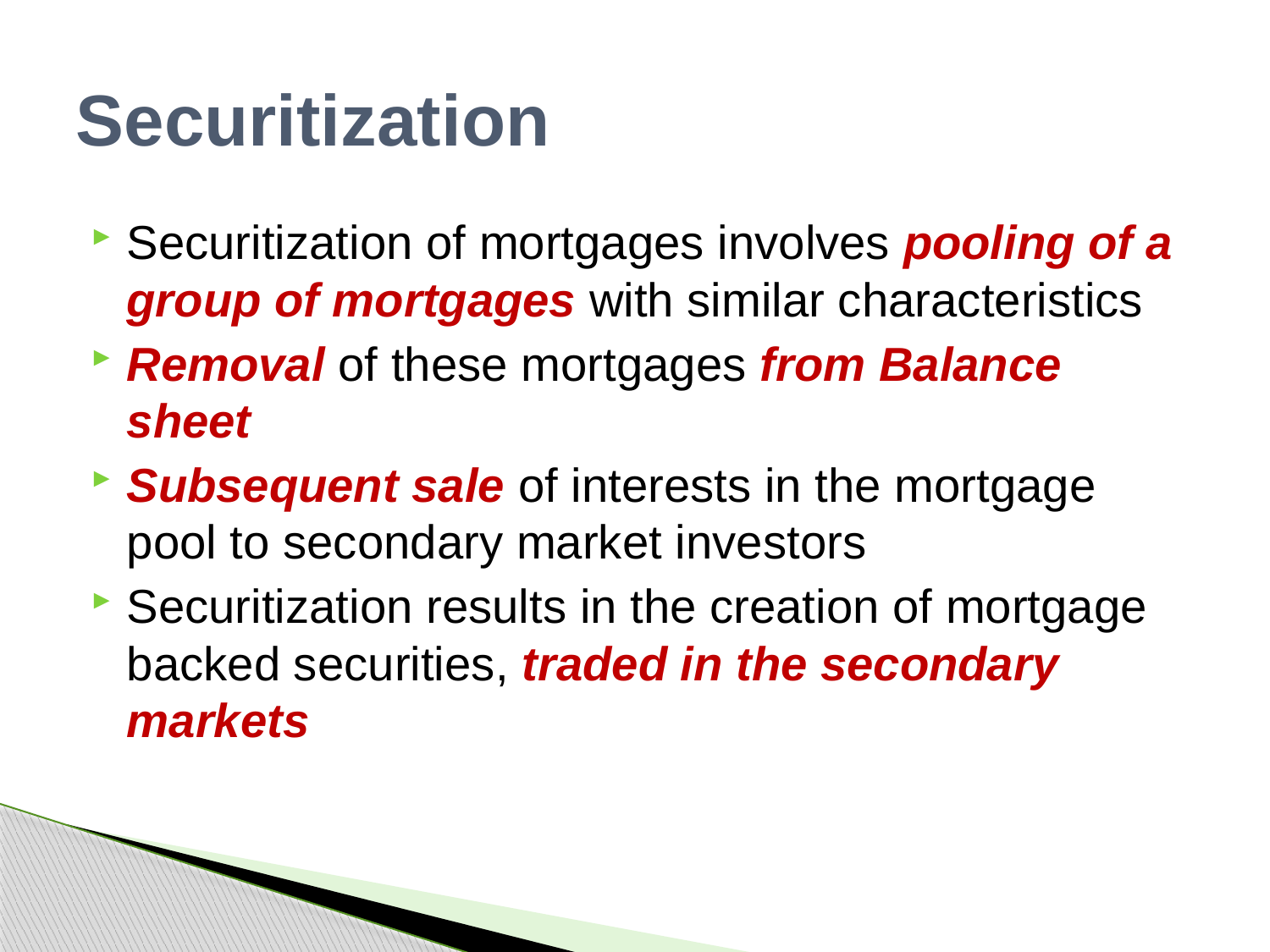

# Securitization
Securitization of mortgages involves pooling of a group of mortgages with similar characteristics
Removal of these mortgages from Balance sheet
Subsequent sale of interests in the mortgage pool to secondary market investors
Securitization results in the creation of mortgage backed securities, traded in the secondary markets